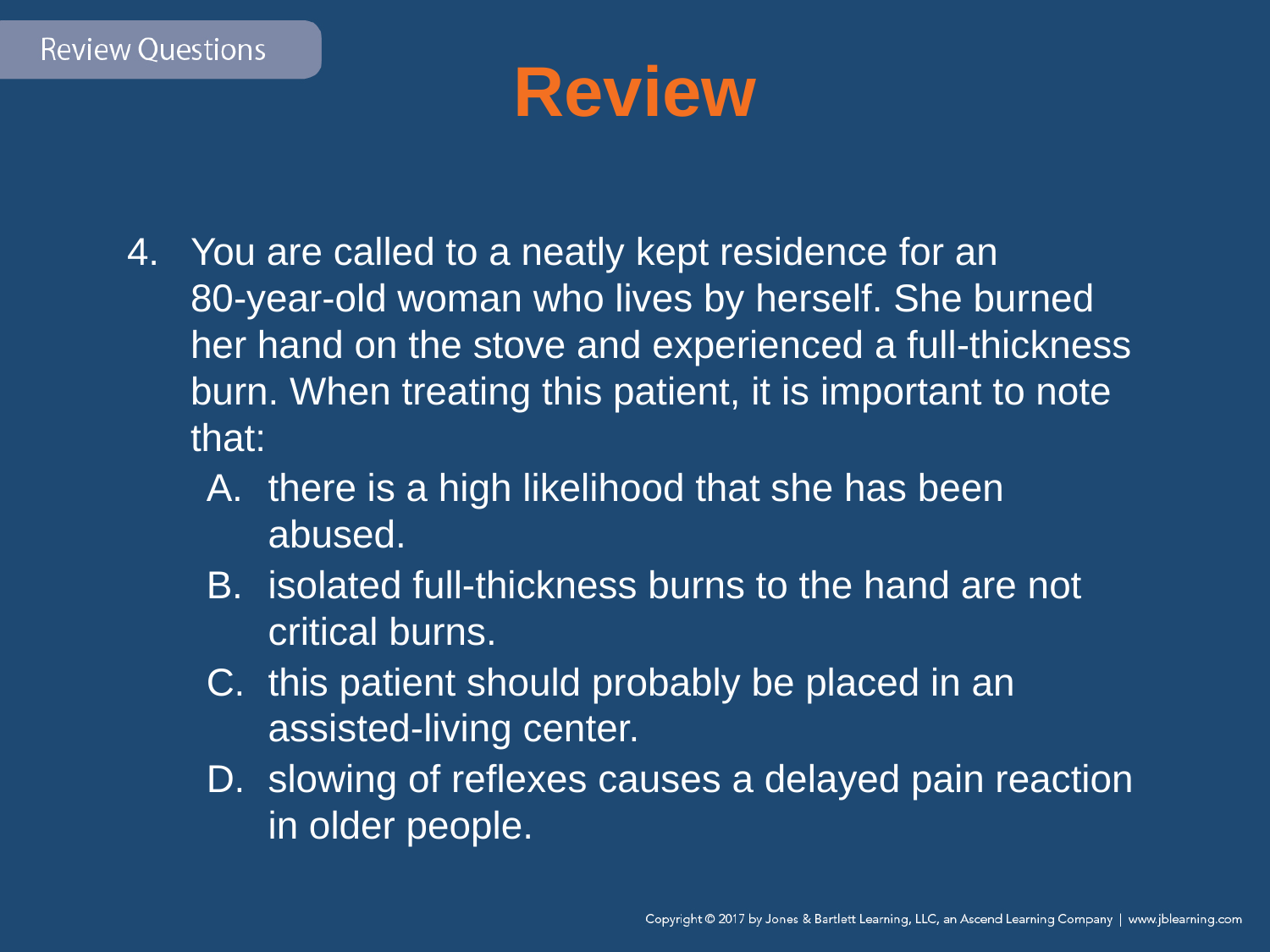

# Review
You are called to a neatly kept residence for an
80-year-old woman who lives by herself. She burned her hand on the stove and experienced a full-thickness burn. When treating this patient, it is important to note that:
there is a high likelihood that she has been abused.
isolated full-thickness burns to the hand are not critical burns.
this patient should probably be placed in an assisted-living center.
slowing of reflexes causes a delayed pain reaction in older people.